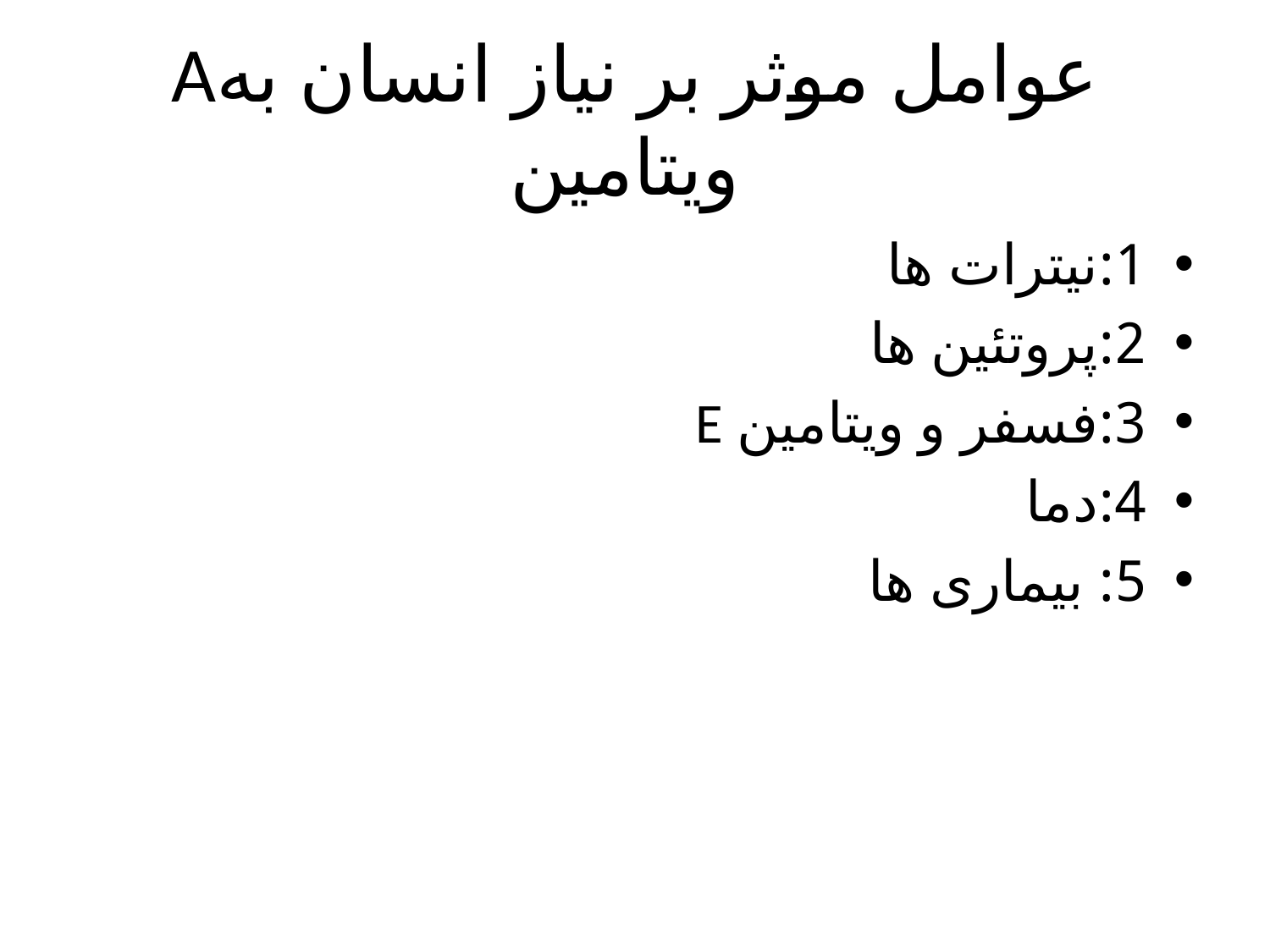

# Aعوامل موثر بر نیاز انسان به ویتامین
1:نیترات ها
2:پروتئین ها
3:فسفر و ویتامین E
4:دما
5: بیماری ها